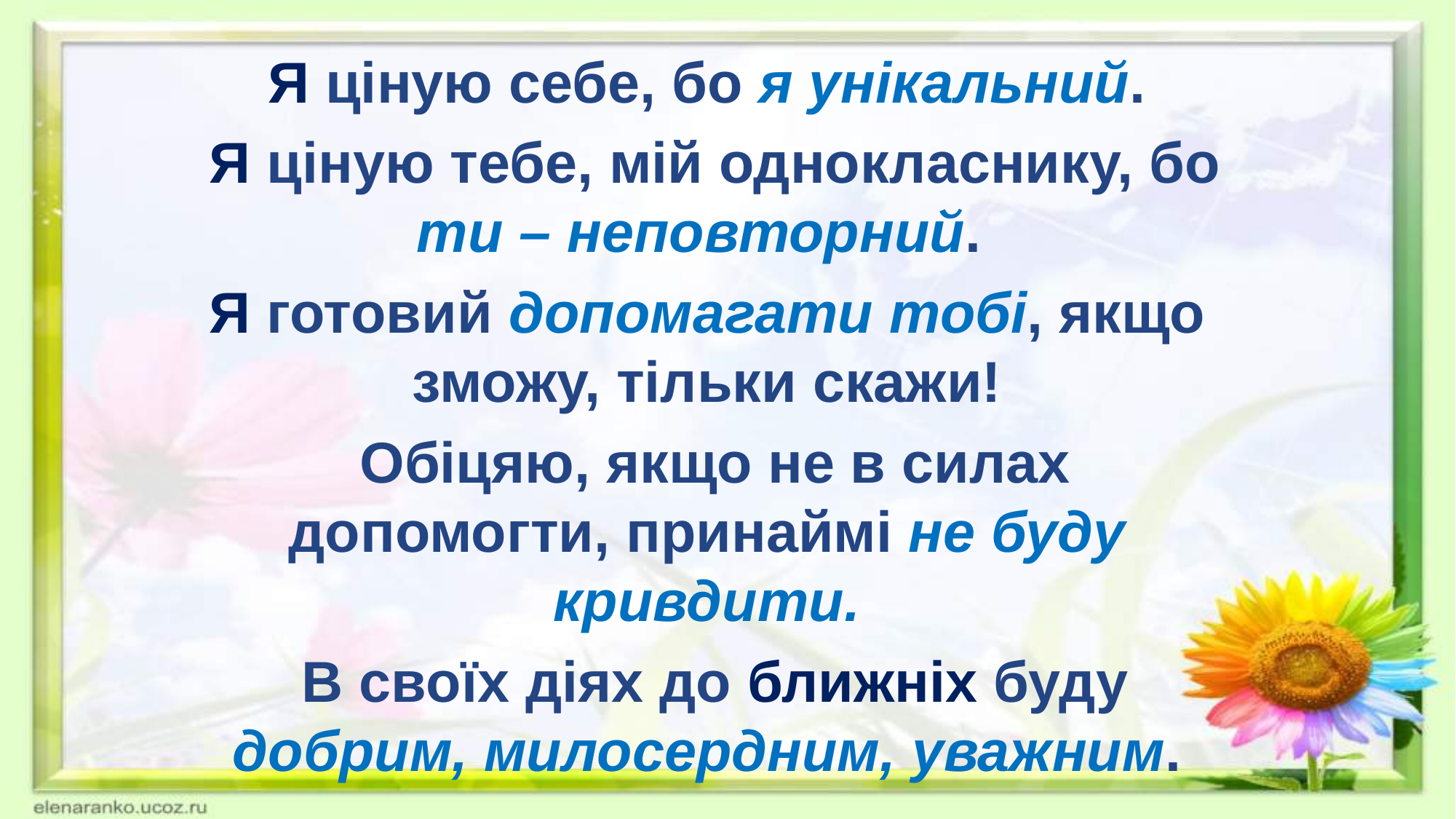

Я ціную себе, бо я унікальний.
 Я ціную тебе, мій однокласнику, бо ти – неповторний.
Я готовий допомагати тобі, якщо зможу, тільки скажи!
 Обіцяю, якщо не в силах допомогти, принаймі не буду кривдити.
 В своїх діях до ближніх буду добрим, милосердним, уважним.